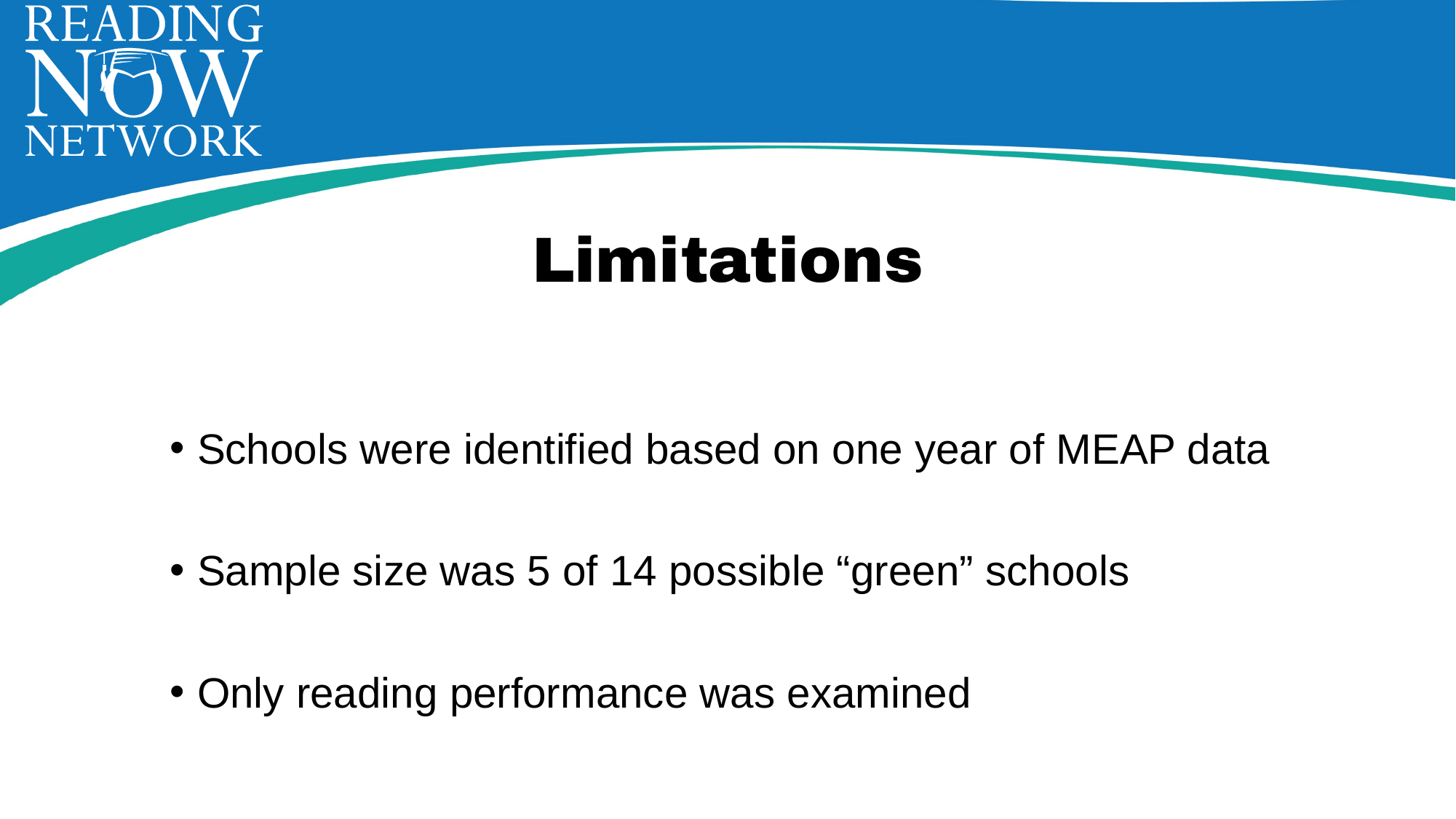

# Limitations
Schools were identified based on one year of MEAP data

Sample size was 5 of 14 possible “green” schools

Only reading performance was examined